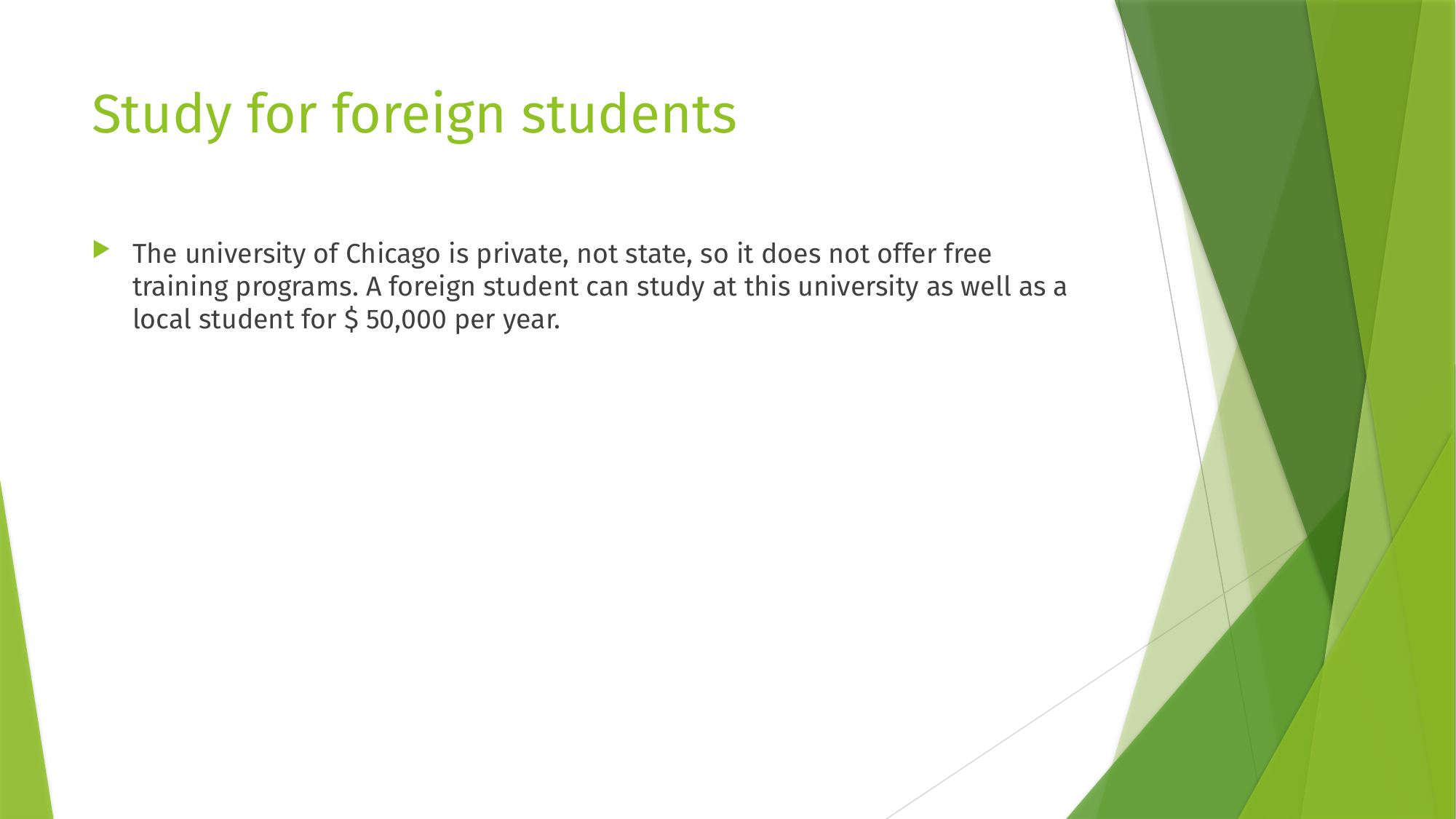

# Study for foreign students
The university of Chicago is private, not state, so it does not offer free training programs. A foreign student can study at this university as well as a local student for $ 50,000 per year.